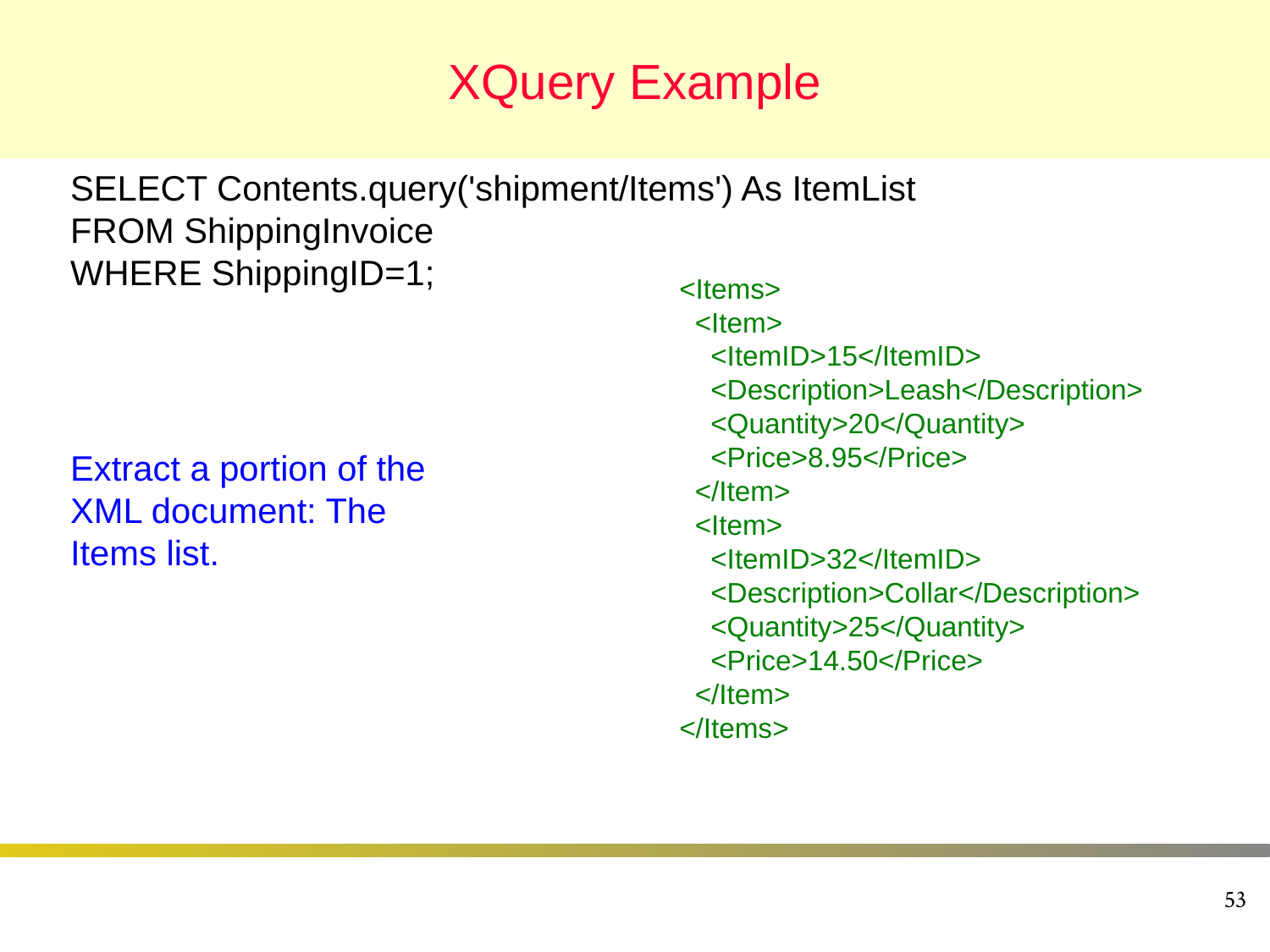

# XQuery Example
SELECT Contents.query('shipment/Items') As ItemList
FROM ShippingInvoice
WHERE ShippingID=1;
<Items>
  <Item>
    <ItemID>15</ItemID>
    <Description>Leash</Description>
    <Quantity>20</Quantity>
    <Price>8.95</Price>
  </Item>
  <Item>
    <ItemID>32</ItemID>
    <Description>Collar</Description>
    <Quantity>25</Quantity>
    <Price>14.50</Price>
  </Item>
</Items>
Extract a portion of the XML document: The Items list.
53